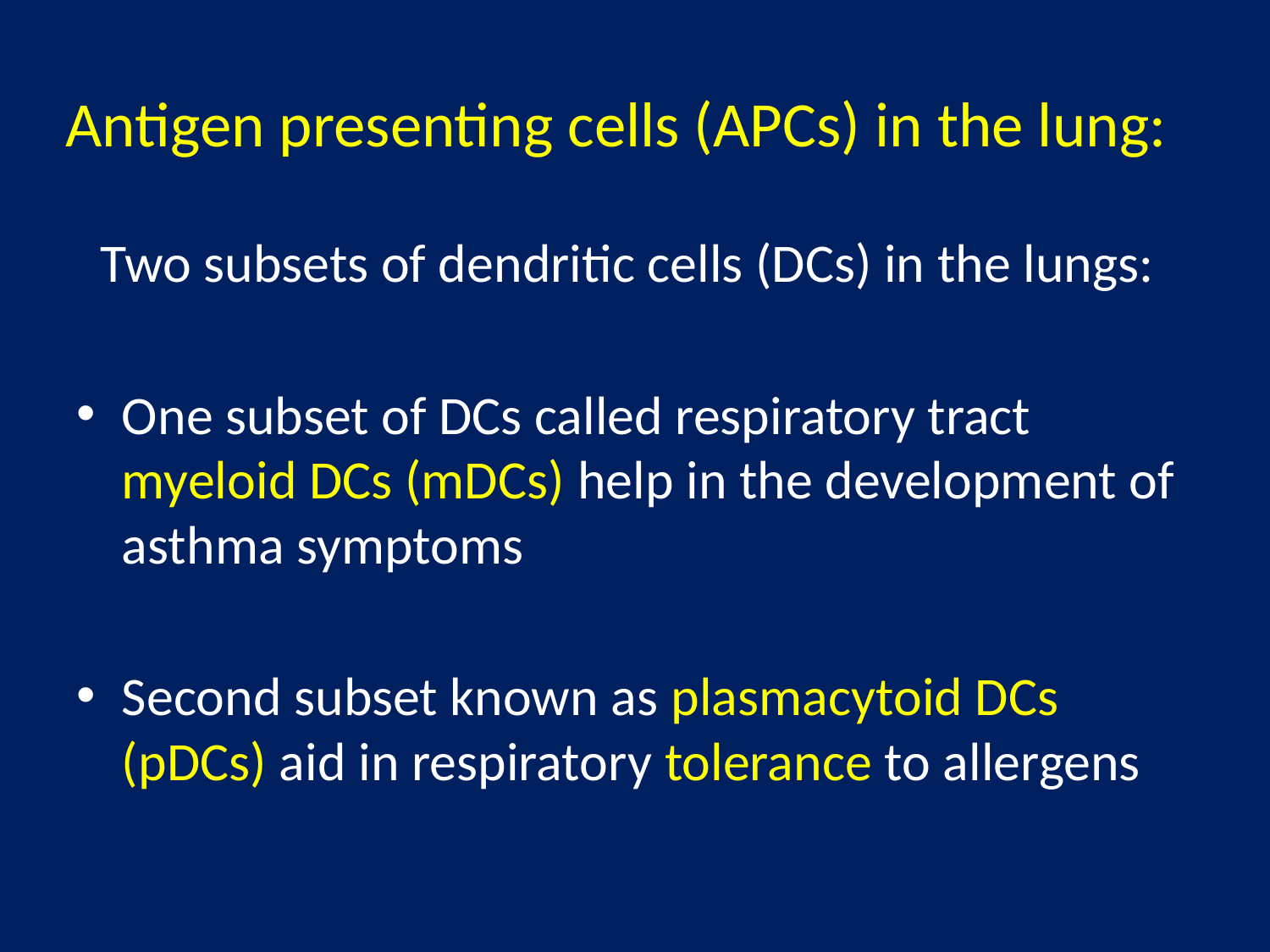

# Antigen presenting cells (APCs) in the lung:
  Two subsets of dendritic cells (DCs) in the lungs:

One subset of DCs called respiratory tract myeloid DCs (mDCs) help in the development of asthma symptoms

Second subset known as plasmacytoid DCs (pDCs) aid in respiratory tolerance to allergens